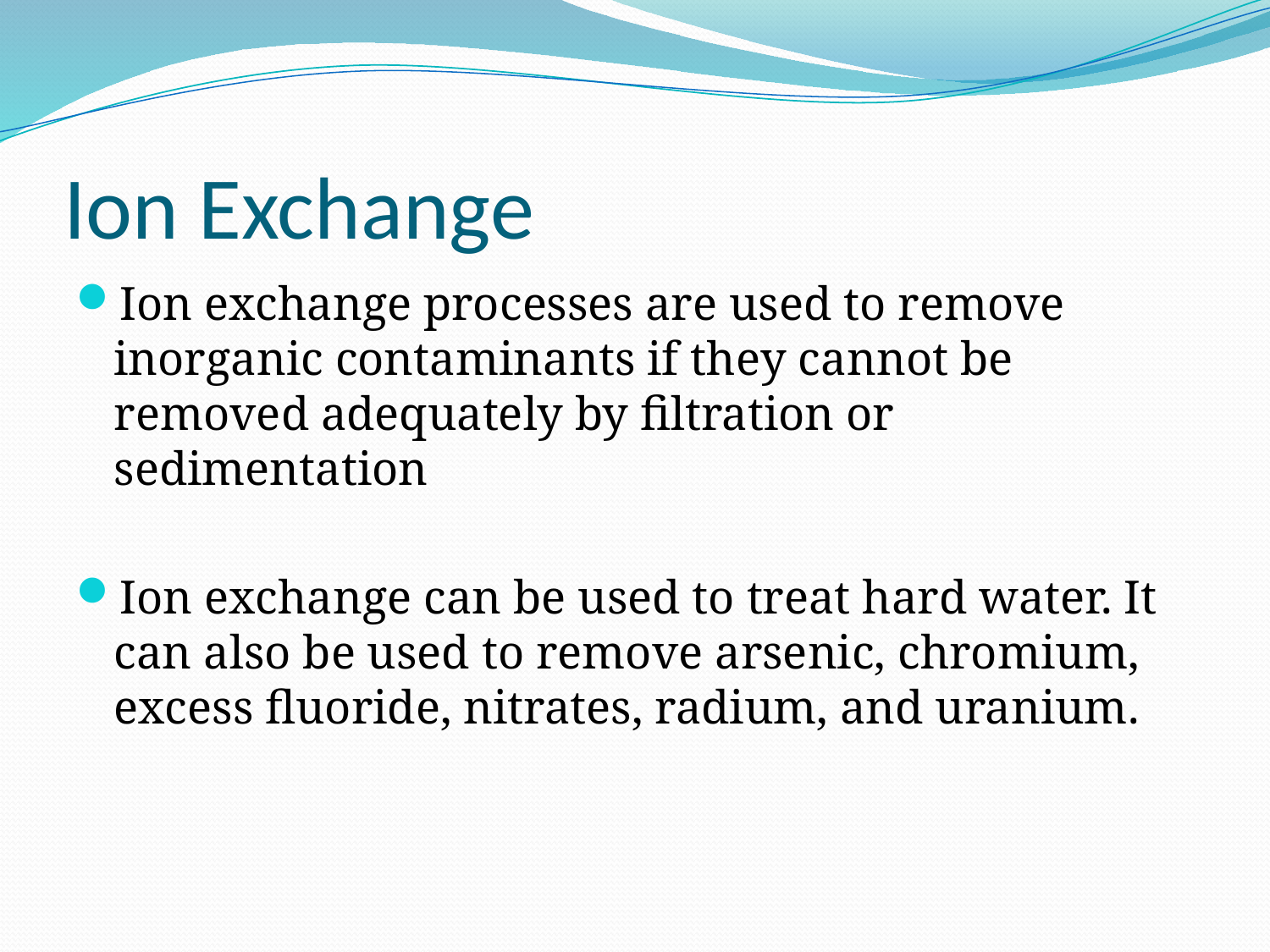

# Ion Exchange
Ion exchange processes are used to remove inorganic contaminants if they cannot be removed adequately by filtration or sedimentation

Ion exchange can be used to treat hard water. It can also be used to remove arsenic, chromium, excess fluoride, nitrates, radium, and uranium.